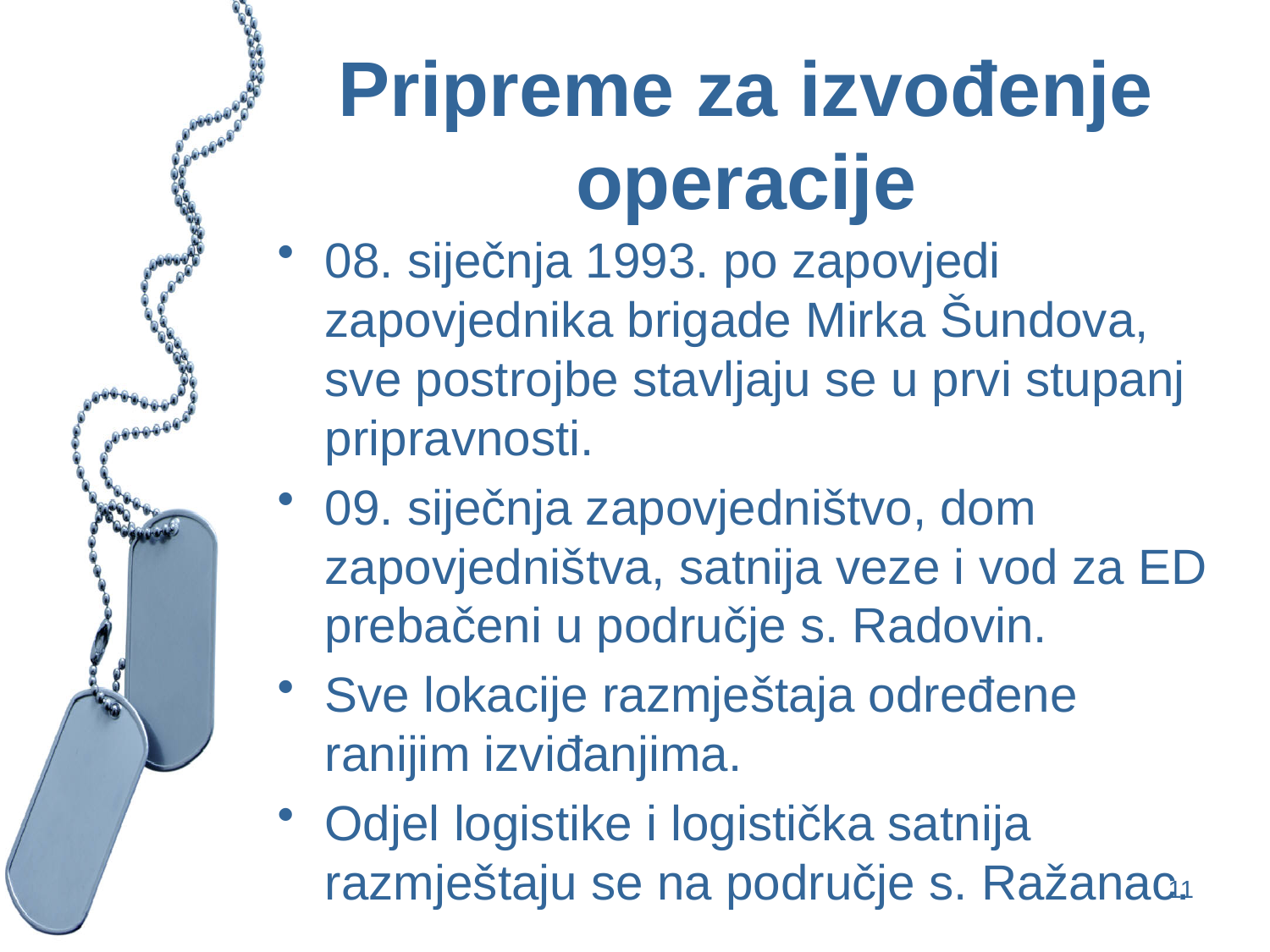

# Pripreme za izvođenje operacije
08. siječnja 1993. po zapovjedi zapovjednika brigade Mirka Šundova, sve postrojbe stavljaju se u prvi stupanj pripravnosti.
09. siječnja zapovjedništvo, dom zapovjedništva, satnija veze i vod za ED prebačeni u područje s. Radovin.
Sve lokacije razmještaja određene ranijim izviđanjima.
Odjel logistike i logistička satnija razmještaju se na područje s. Ražanac.

11